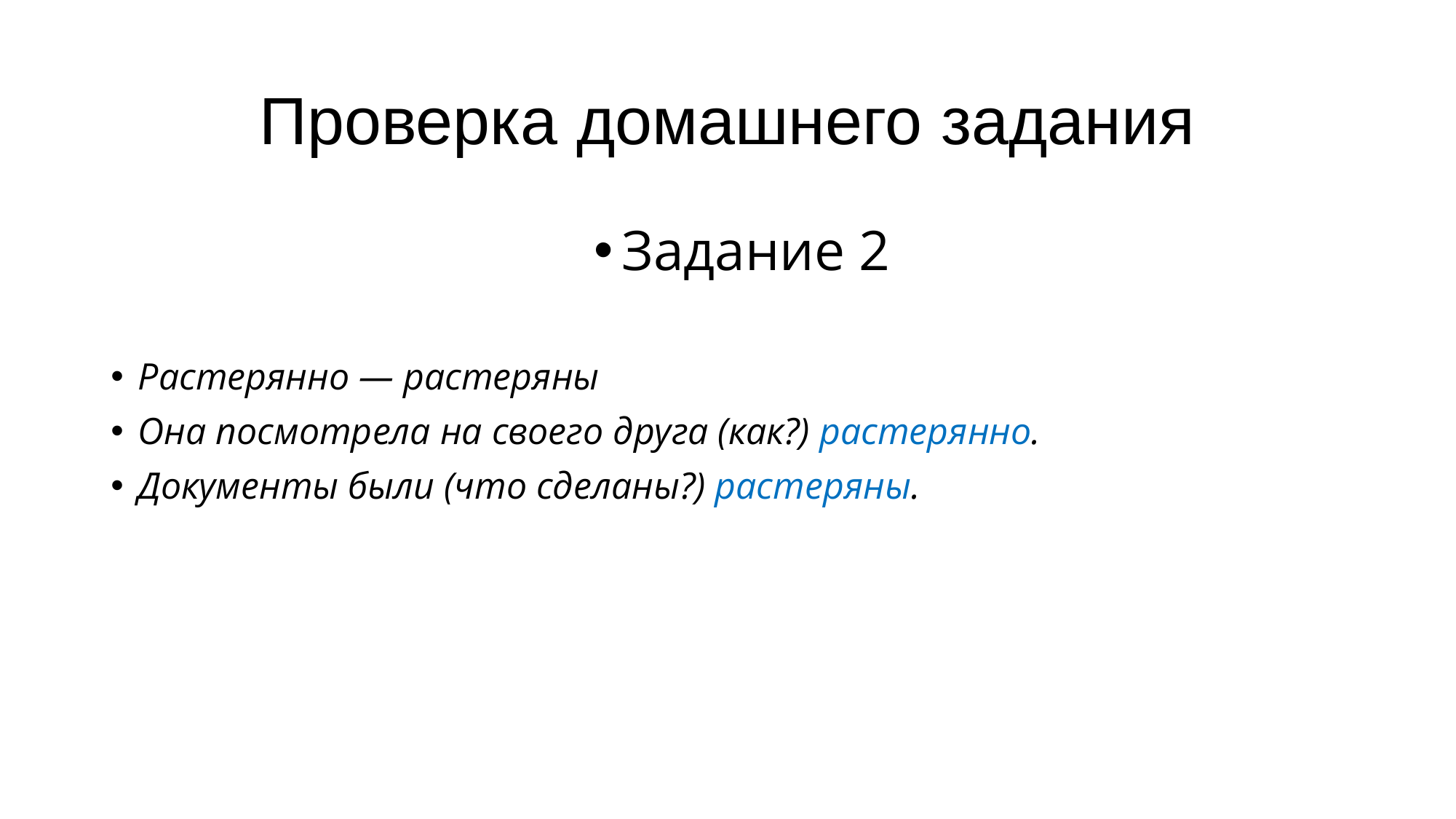

# Проверка домашнего задания
Задание 2

Растерянно — растеряны
Она посмотрела на своего друга (как?) растерянно.
Документы были (что сделаны?) растеряны.